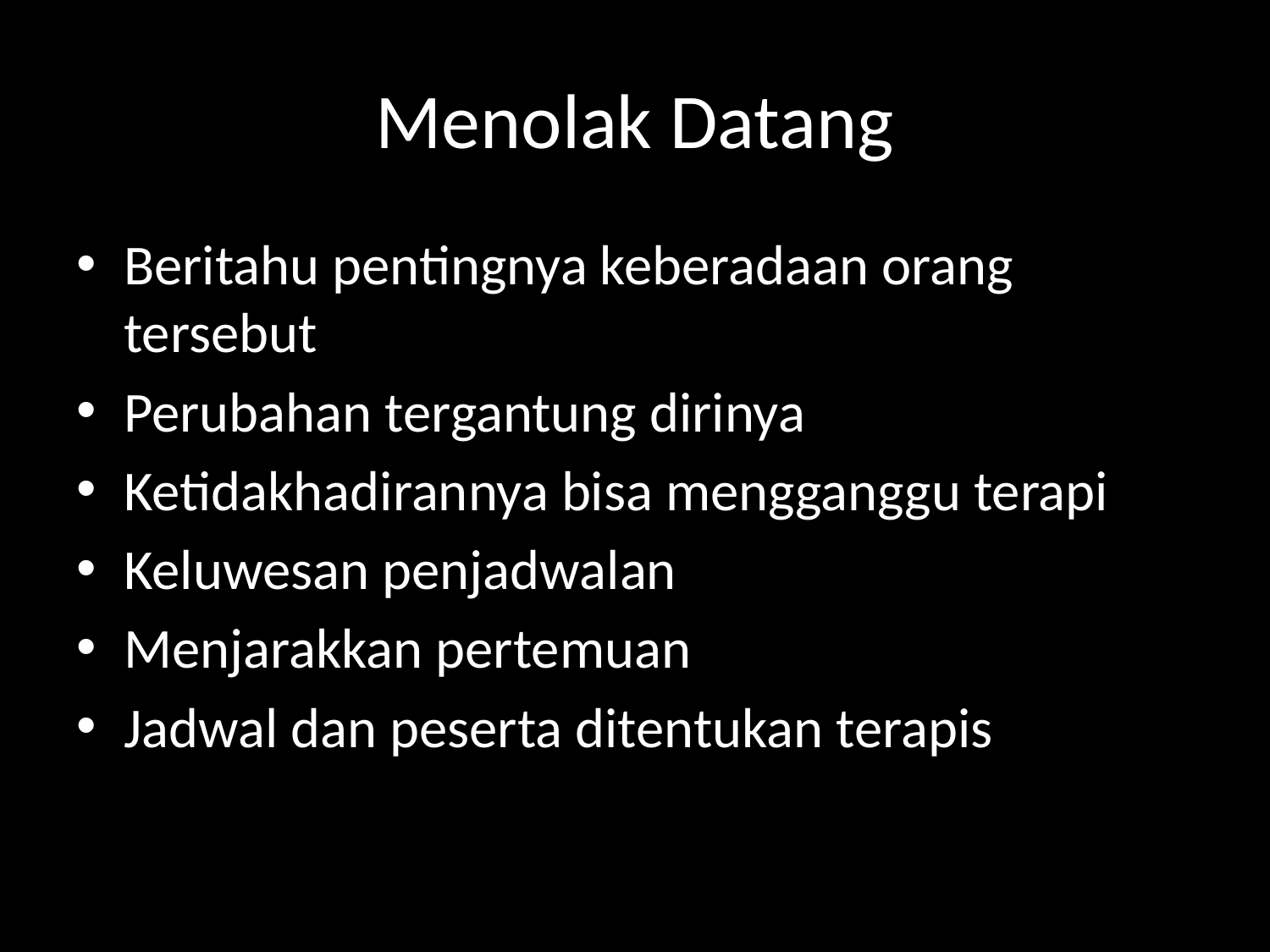

# Menolak Datang
Beritahu pentingnya keberadaan orang tersebut
Perubahan tergantung dirinya
Ketidakhadirannya bisa mengganggu terapi
Keluwesan penjadwalan
Menjarakkan pertemuan
Jadwal dan peserta ditentukan terapis